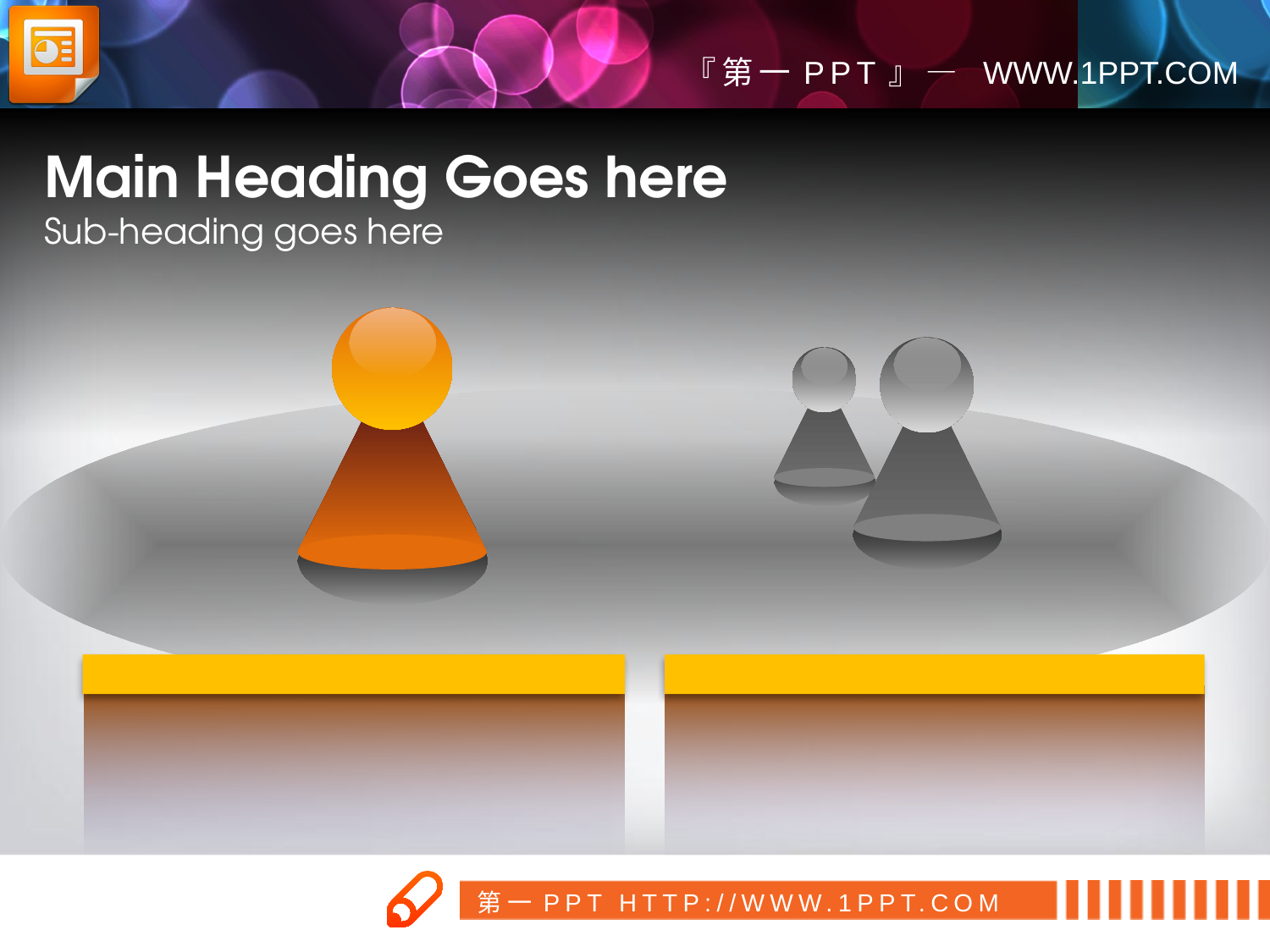

Main Heading Goes here
Sub-heading goes here